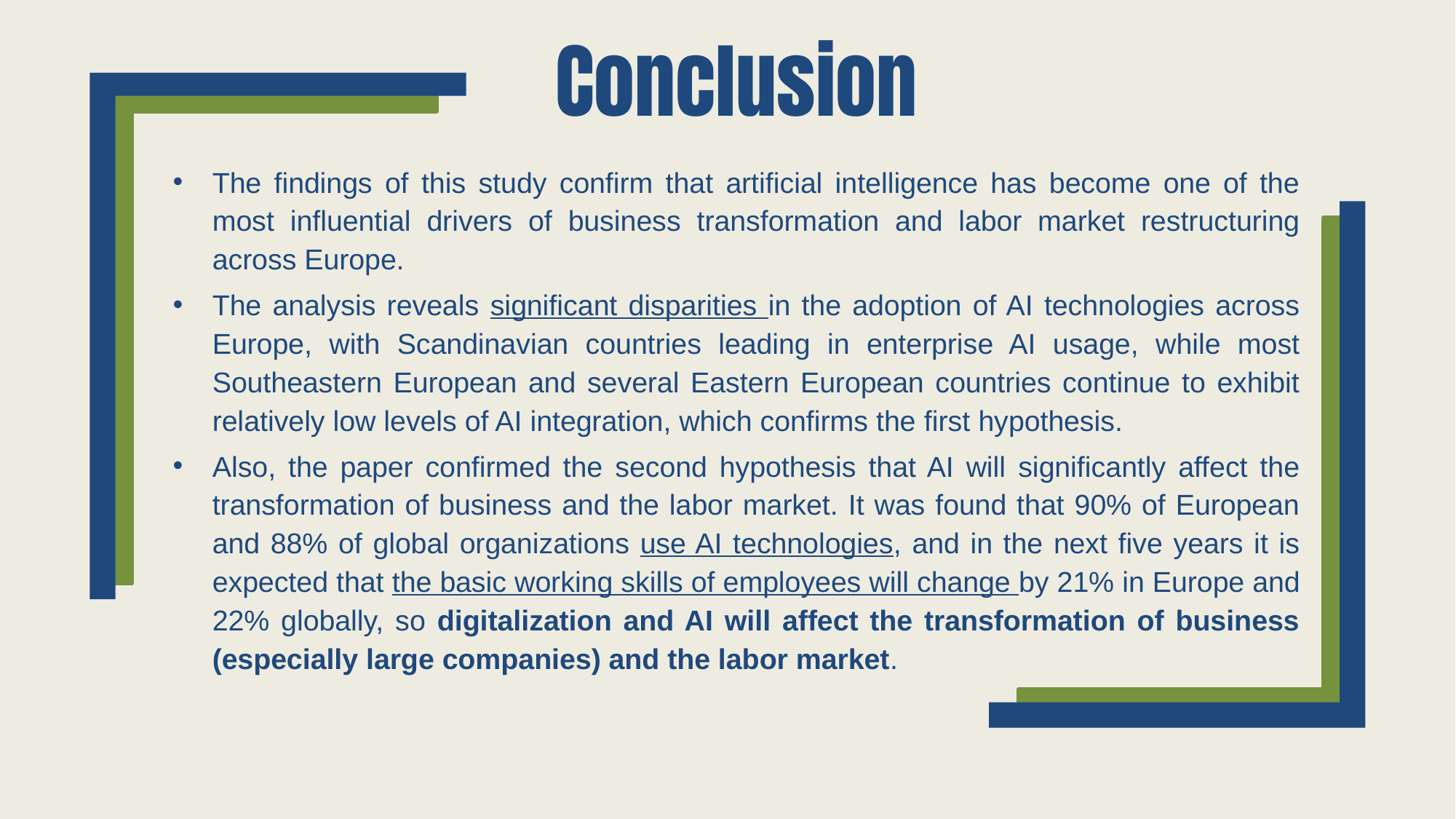

# Conclusion
The findings of this study confirm that artificial intelligence has become one of the most influential drivers of business transformation and labor market restructuring across Europe.
The analysis reveals significant disparities in the adoption of AI technologies across Europe, with Scandinavian countries leading in enterprise AI usage, while most Southeastern European and several Eastern European countries continue to exhibit relatively low levels of AI integration, which confirms the first hypothesis.
Also, the paper confirmed the second hypothesis that AI will significantly affect the transformation of business and the labor market. It was found that 90% of European and 88% of global organizations use AI technologies, and in the next five years it is expected that the basic working skills of employees will change by 21% in Europe and 22% globally, so digitalization and AI will affect the transformation of business (especially large companies) and the labor market.